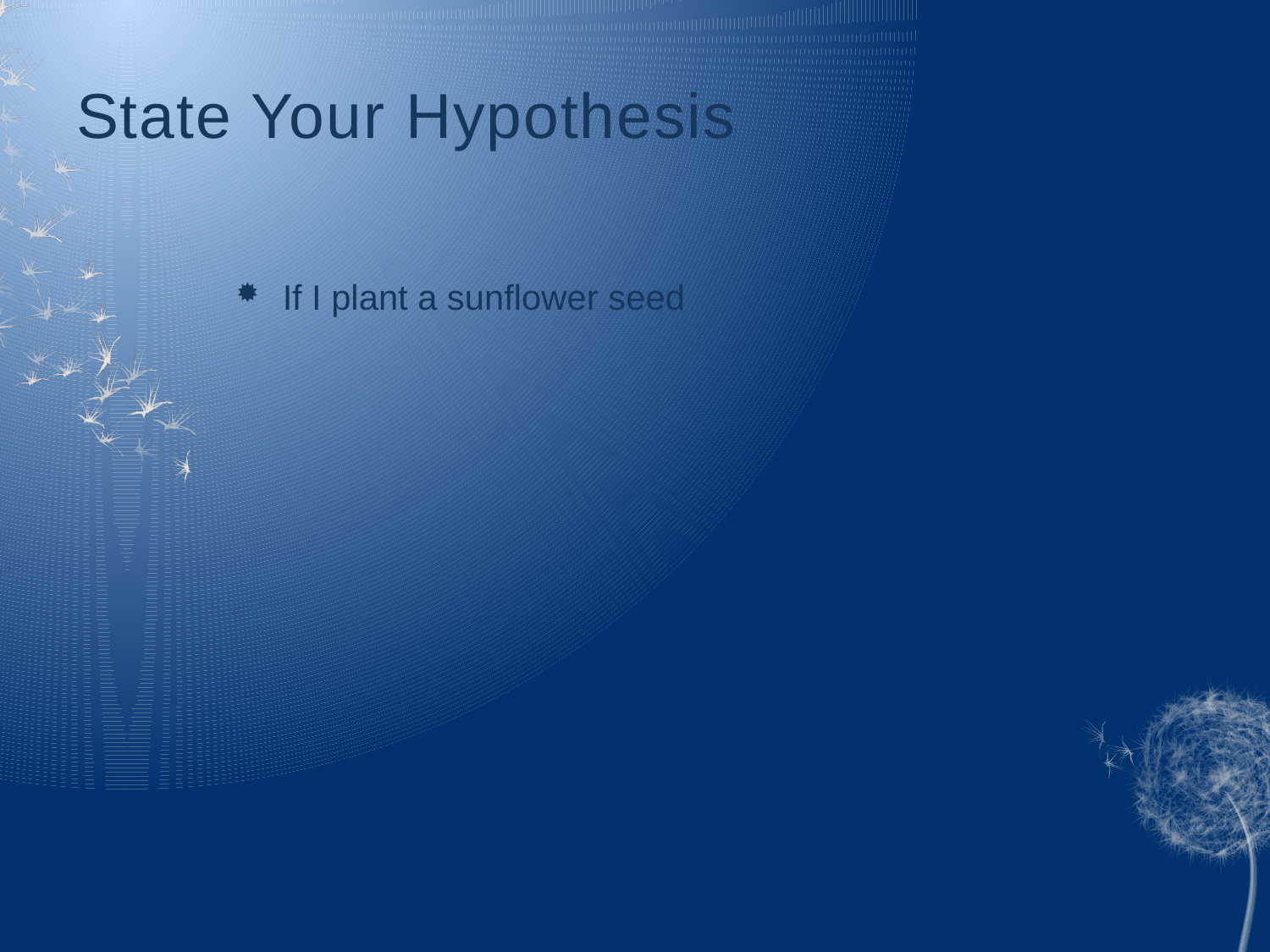

# State Your Hypothesis
If I plant a sunflower seed